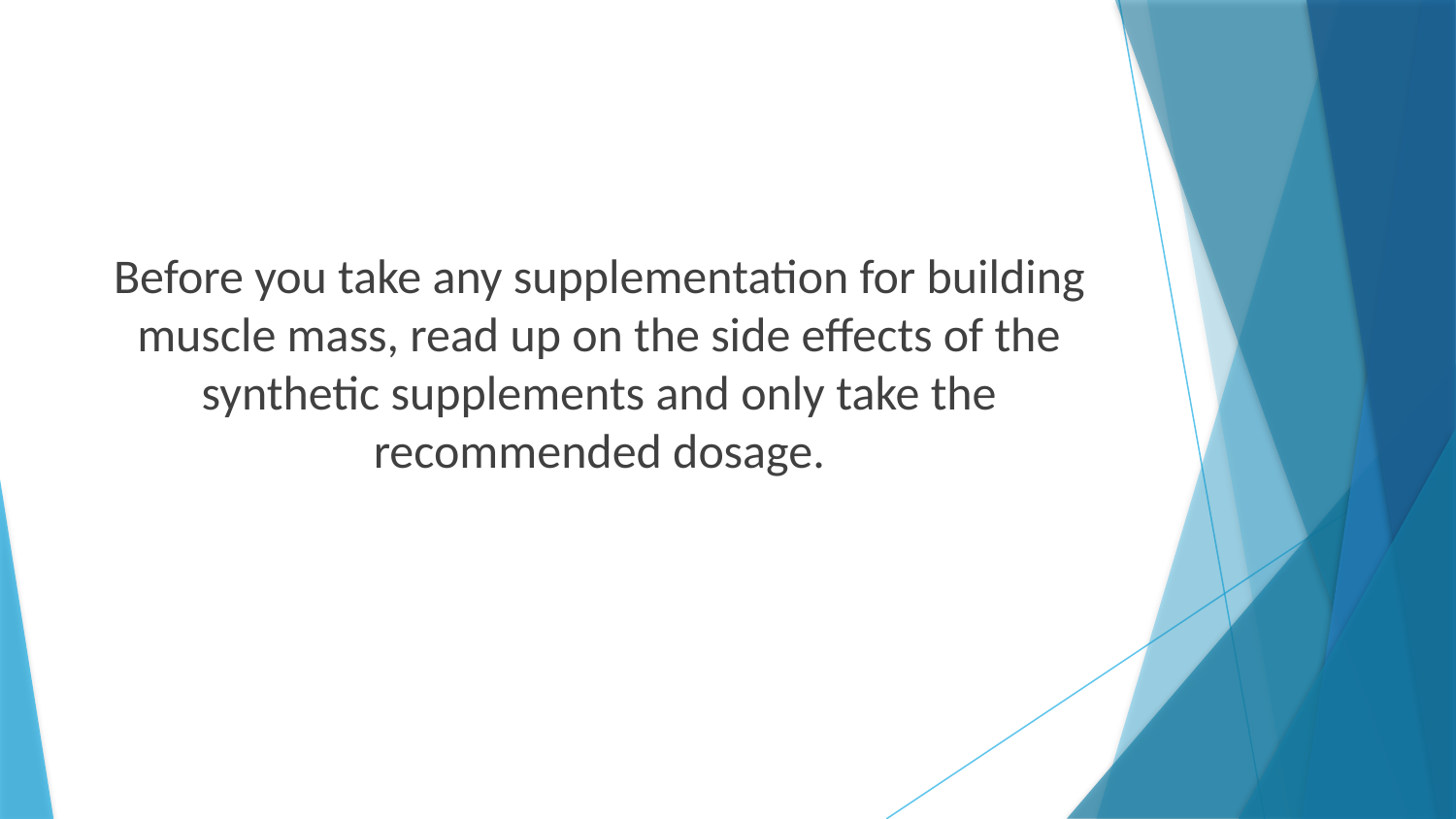

Before you take any supplementation for building muscle mass, read up on the side effects of the synthetic supplements and only take the recommended dosage.